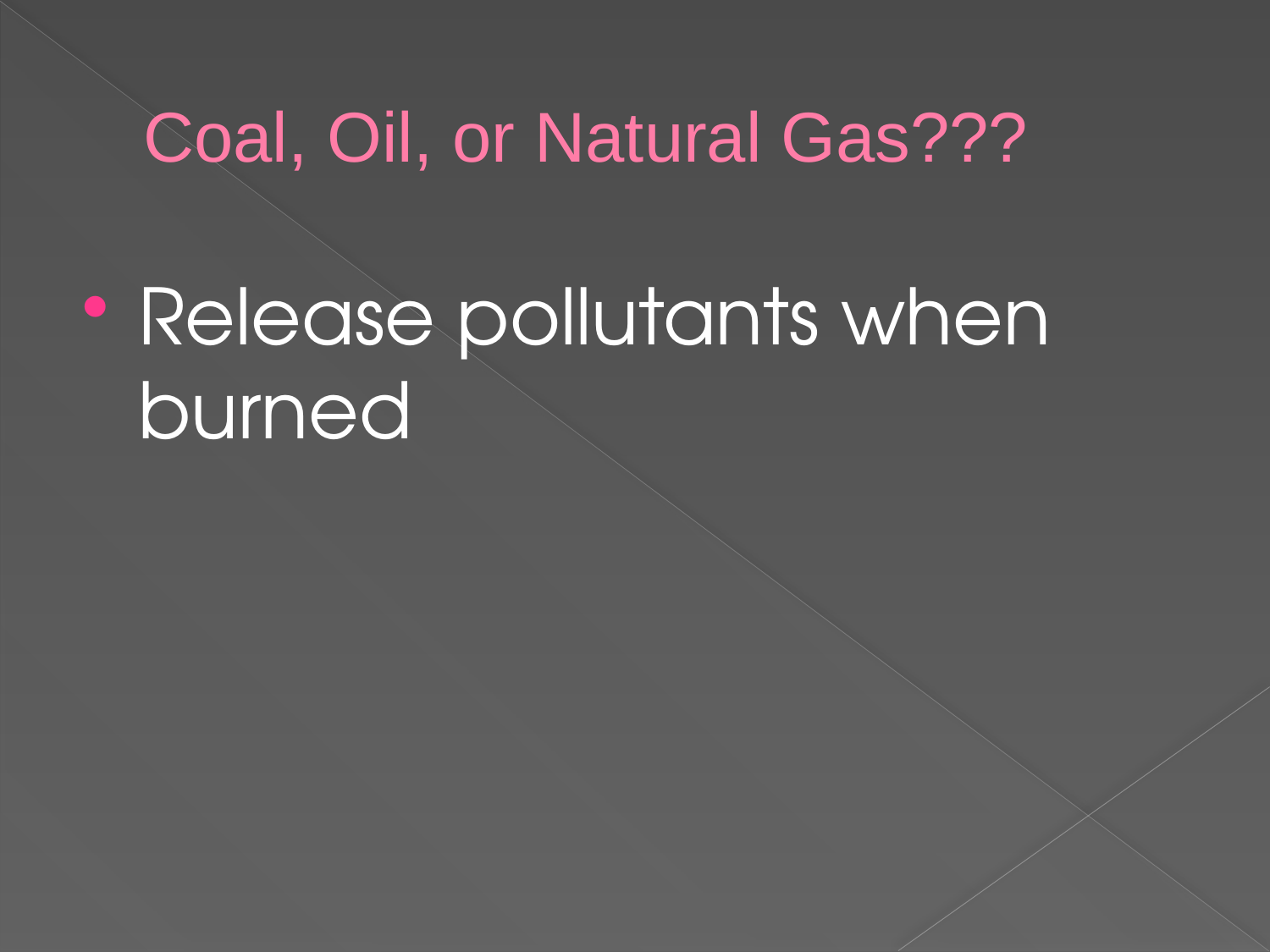

# Coal, Oil, or Natural Gas???
Release pollutants when burned